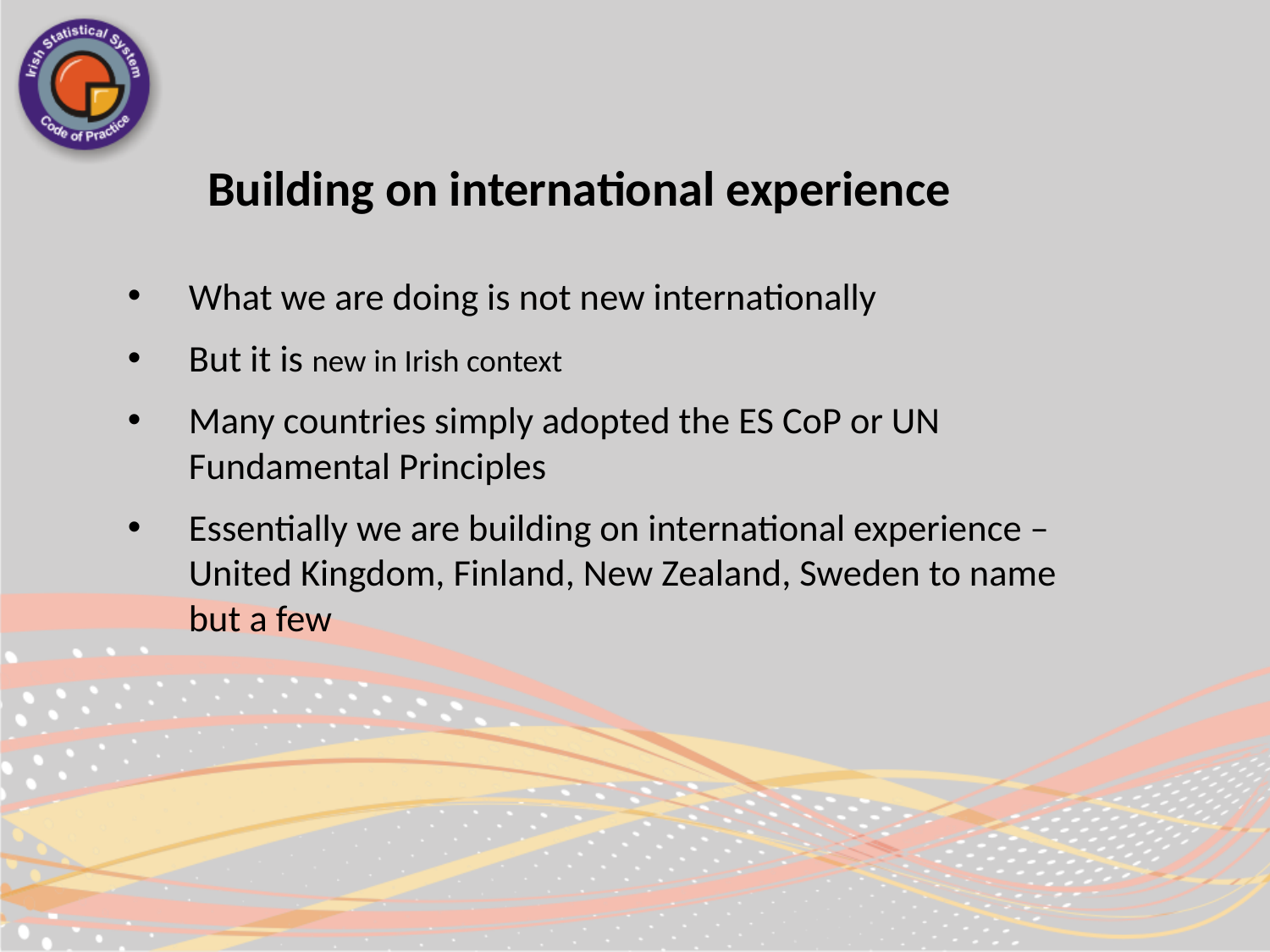

# Building on international experience
What we are doing is not new internationally
But it is new in Irish context
Many countries simply adopted the ES CoP or UN Fundamental Principles
Essentially we are building on international experience – United Kingdom, Finland, New Zealand, Sweden to name but a few